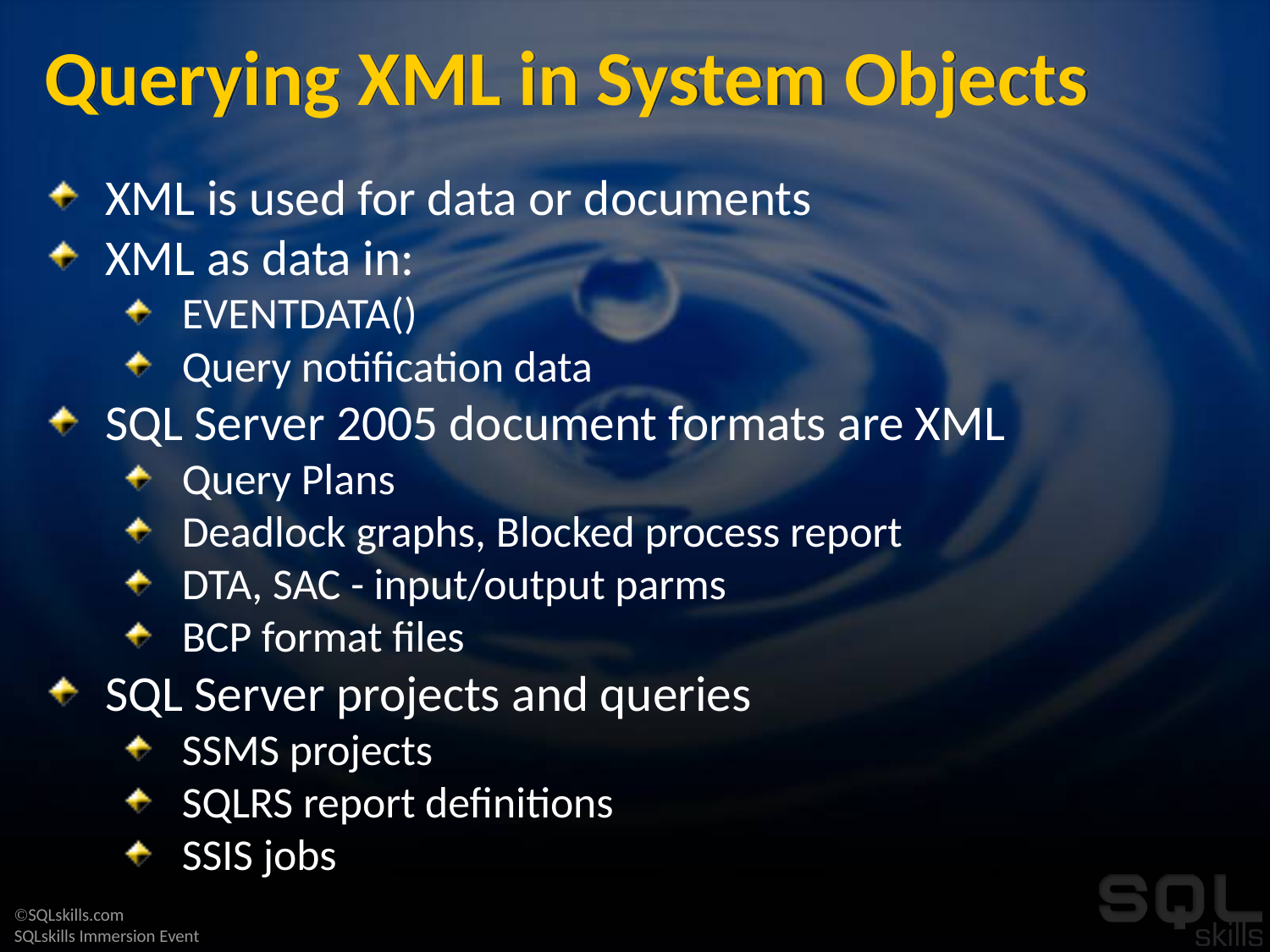

# Querying XML in System Objects
XML is used for data or documents
XML as data in:
EVENTDATA()
Query notification data
SQL Server 2005 document formats are XML
Query Plans
Deadlock graphs, Blocked process report
DTA, SAC - input/output parms
BCP format files
SQL Server projects and queries
SSMS projects
SQLRS report definitions
SSIS jobs